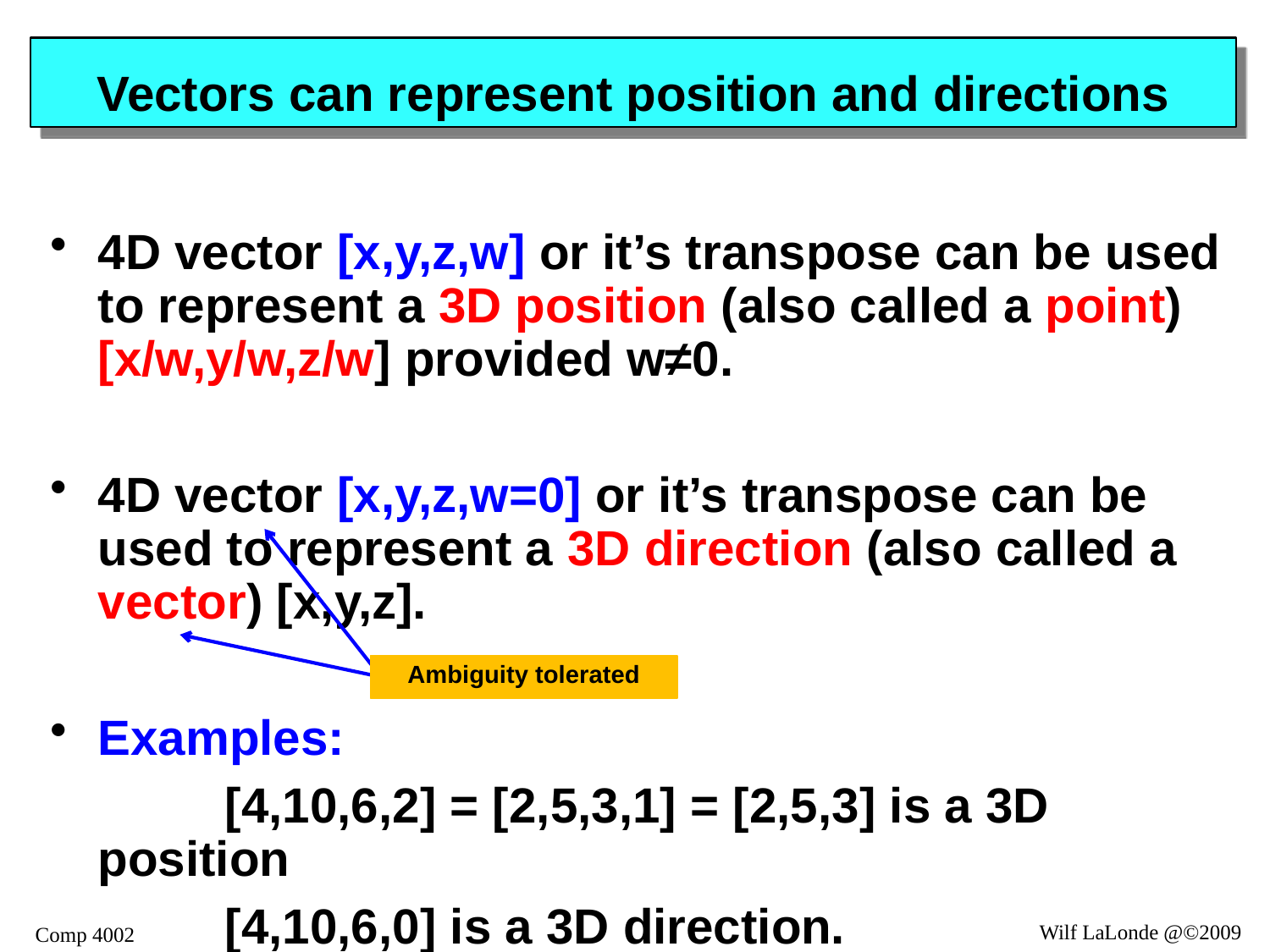

# Vectors can represent position and directions
4D vector [x,y,z,w] or it’s transpose can be used to represent a 3D position (also called a point) [x/w,y/w,z/w] provided w≠0.

4D vector [x,y,z,w=0] or it’s transpose can be used to represent a 3D direction (also called a vector) [x,y,z].

Examples:
	 	[4,10,6,2] = [2,5,3,1] = [2,5,3] is a 3D position
		[4,10,6,0] is a 3D direction.
Ambiguity tolerated